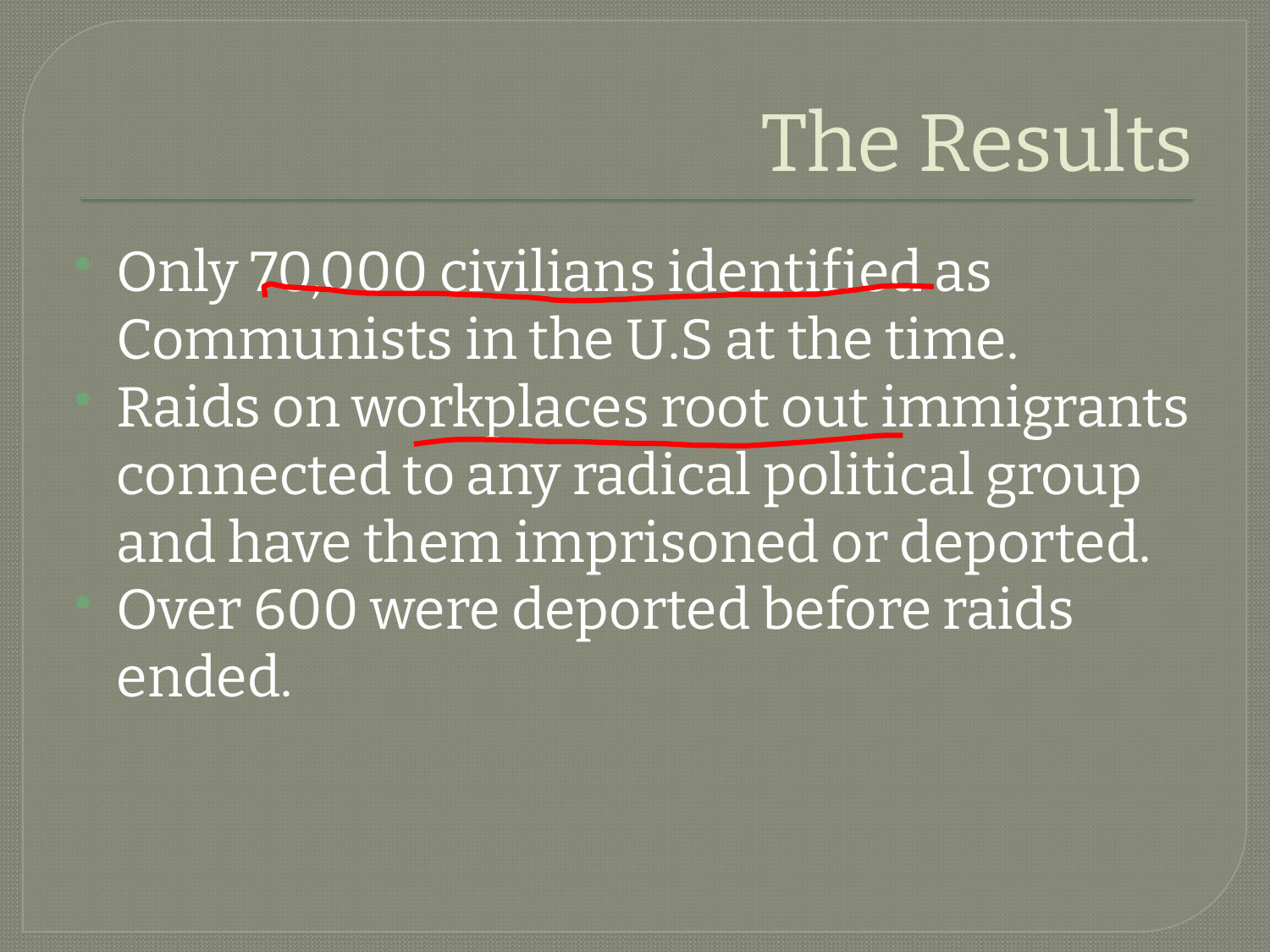

# The Results
Only 70,000 civilians identified as Communists in the U.S at the time.
Raids on workplaces root out immigrants connected to any radical political group and have them imprisoned or deported.
Over 600 were deported before raids ended.